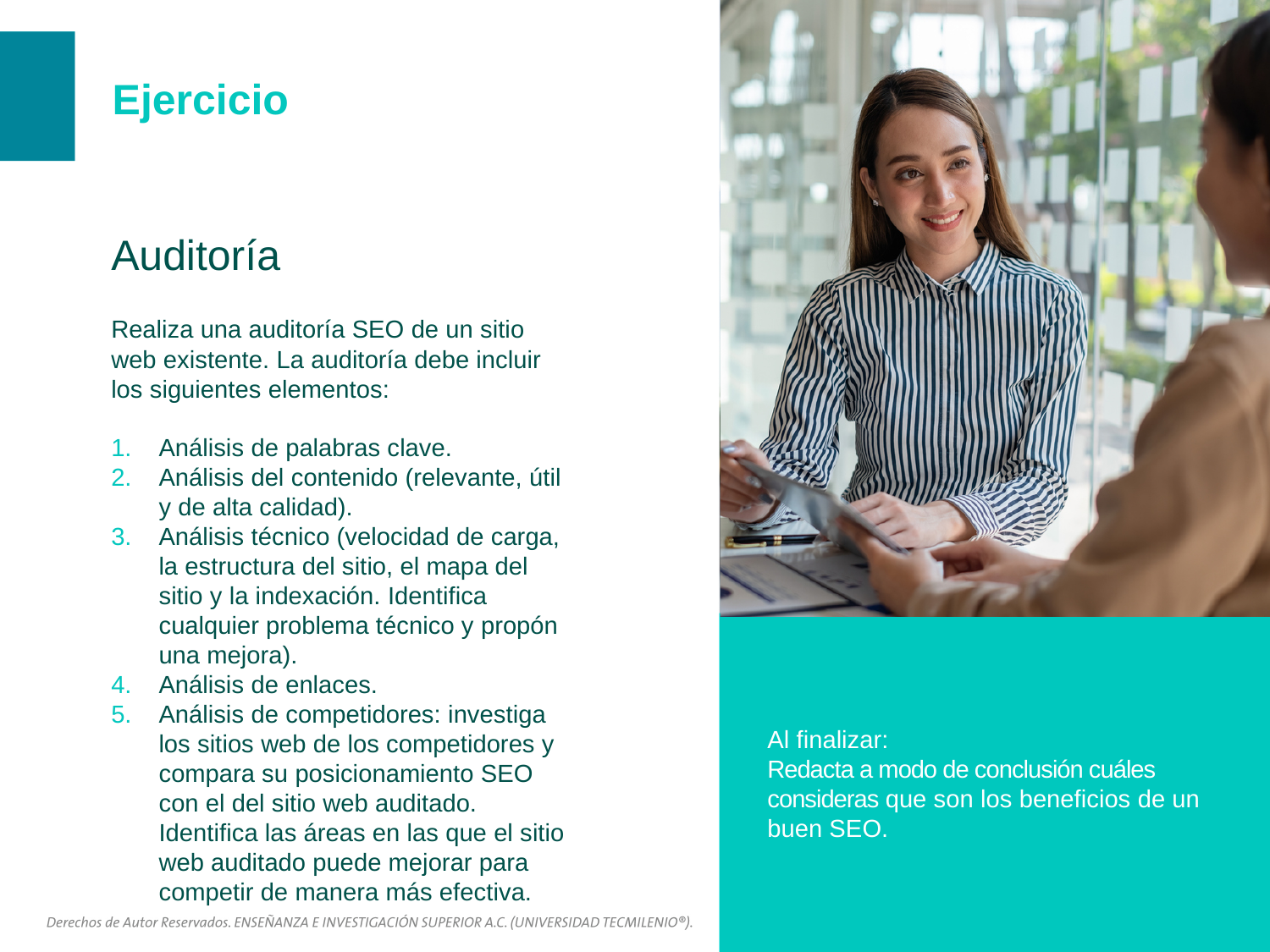

Auditoría
Realiza una auditoría SEO de un sitio web existente. La auditoría debe incluir los siguientes elementos:

Análisis de palabras clave.
Análisis del contenido (relevante, útil y de alta calidad).
Análisis técnico (velocidad de carga, la estructura del sitio, el mapa del sitio y la indexación. Identifica cualquier problema técnico y propón una mejora).
Análisis de enlaces.
Análisis de competidores: investiga los sitios web de los competidores y compara su posicionamiento SEO con el del sitio web auditado. Identifica las áreas en las que el sitio web auditado puede mejorar para competir de manera más efectiva.

Al finalizar:
Redacta a modo de conclusión cuáles consideras que son los beneficios de un buen SEO.